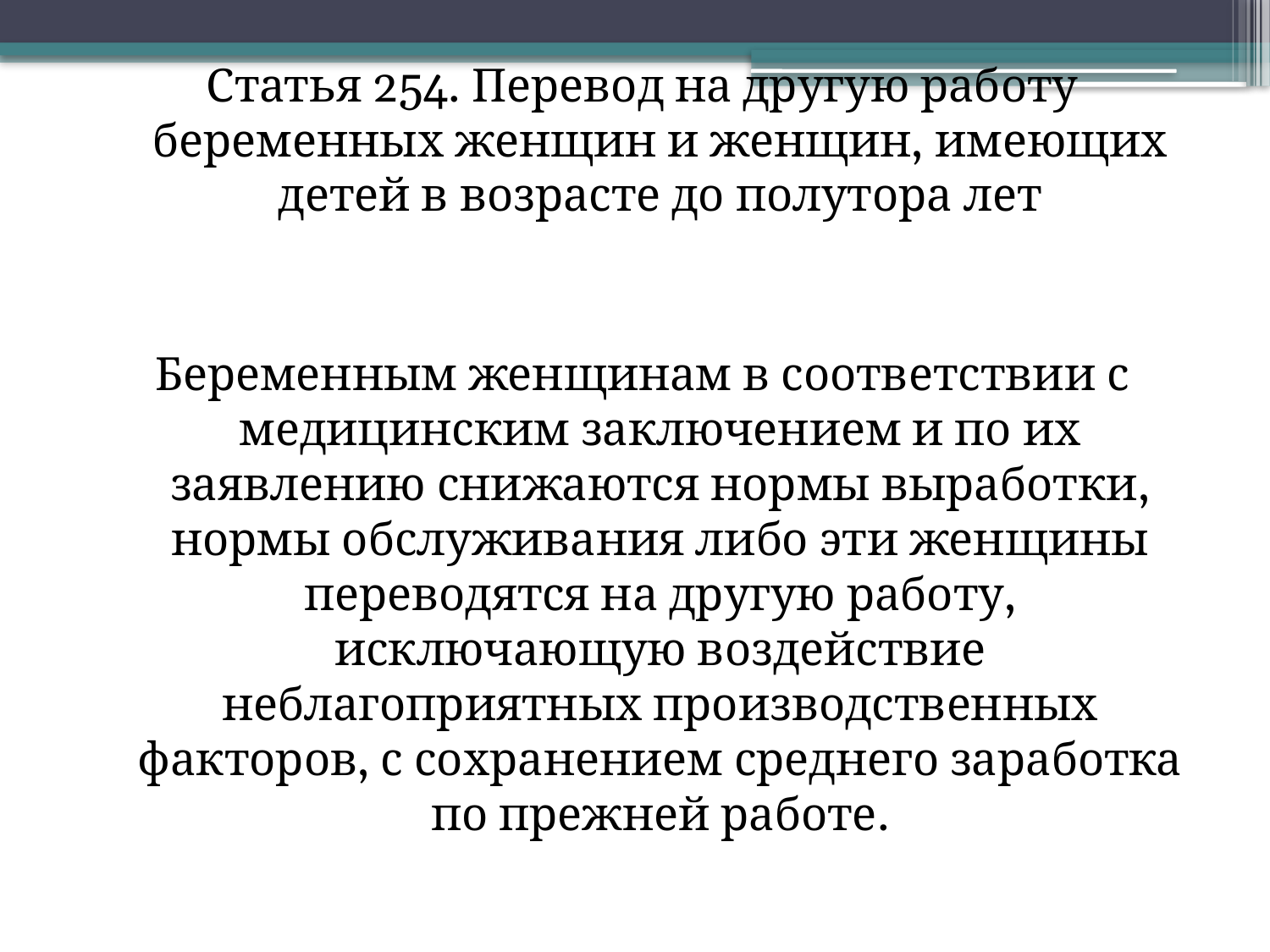

Статья 254. Перевод на другую работу беременных женщин и женщин, имеющих детей в возрасте до полутора лет

Беременным женщинам в соответствии с медицинским заключением и по их заявлению снижаются нормы выработки, нормы обслуживания либо эти женщины переводятся на другую работу, исключающую воздействие неблагоприятных производственных факторов, с сохранением среднего заработка по прежней работе.